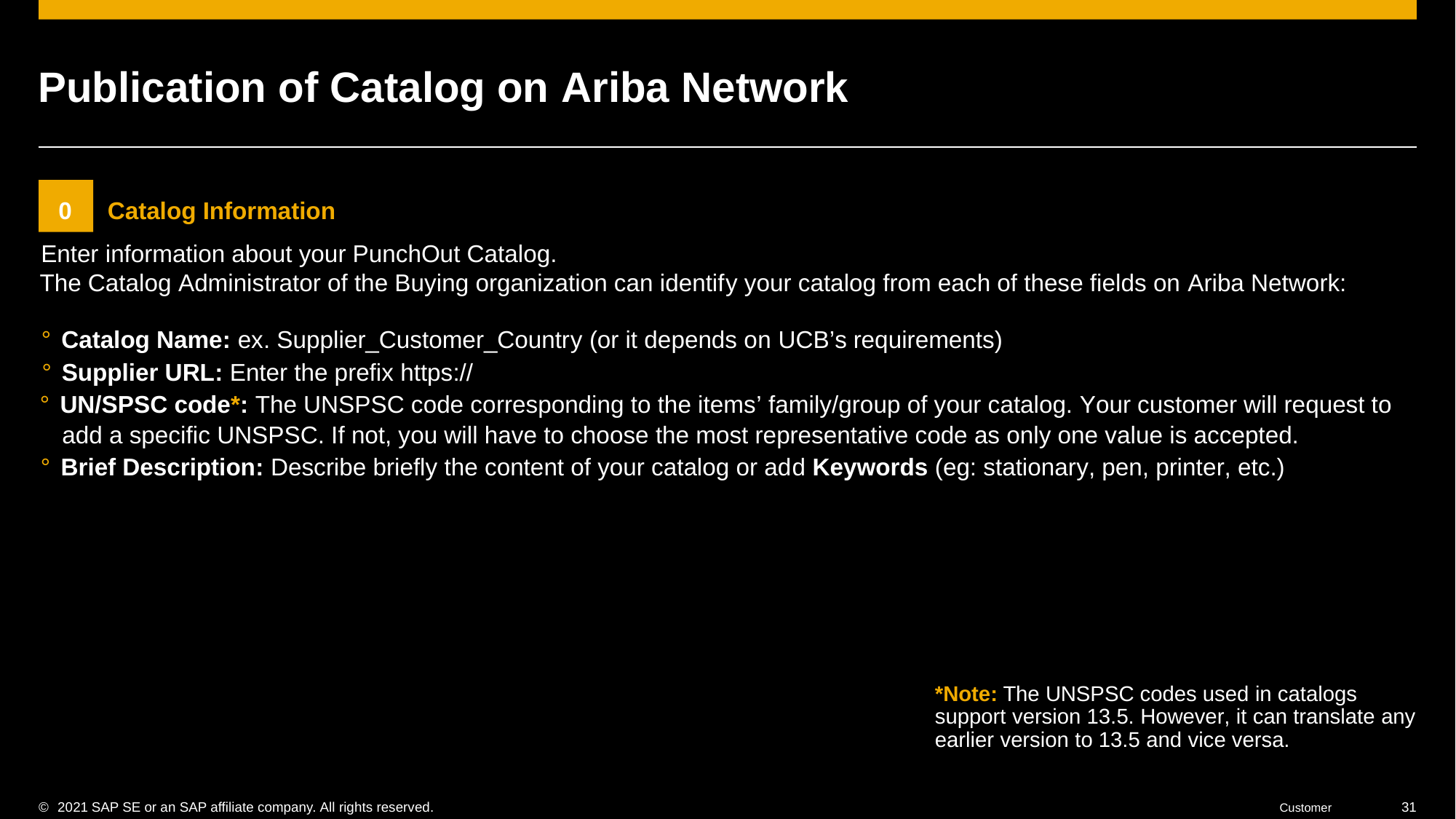

Publication of Catalog on Ariba Network

0	Catalog Information
Enter information about your PunchOut Catalog.
The Catalog Administrator of the Buying organization can identify your catalog from each of these fields on Ariba Network:
°Catalog Name:ex. Supplier_Customer_Country(or it depends onUCB’srequirements)
°Supplier URL:Enter the prefix https://
°UN/SPSC code*:The UNSPSC code corresponding to the items’ family/group of your catalog. Your customer will request to
add a specific UNSPSC. If not, you will have to choose the most representative code as only one value is accepted.
°Brief Description:Describe briefly the content of your catalog or addKeywords(eg: stationary, pen, printer, etc.)
*Note:The UNSPSC codes used in catalogs
support version 13.5. However, it can translate any
earlier version to 13.5 and vice versa.
©	2021SAP SE or an SAP affiliate company. All rights reserved.	Customer	31